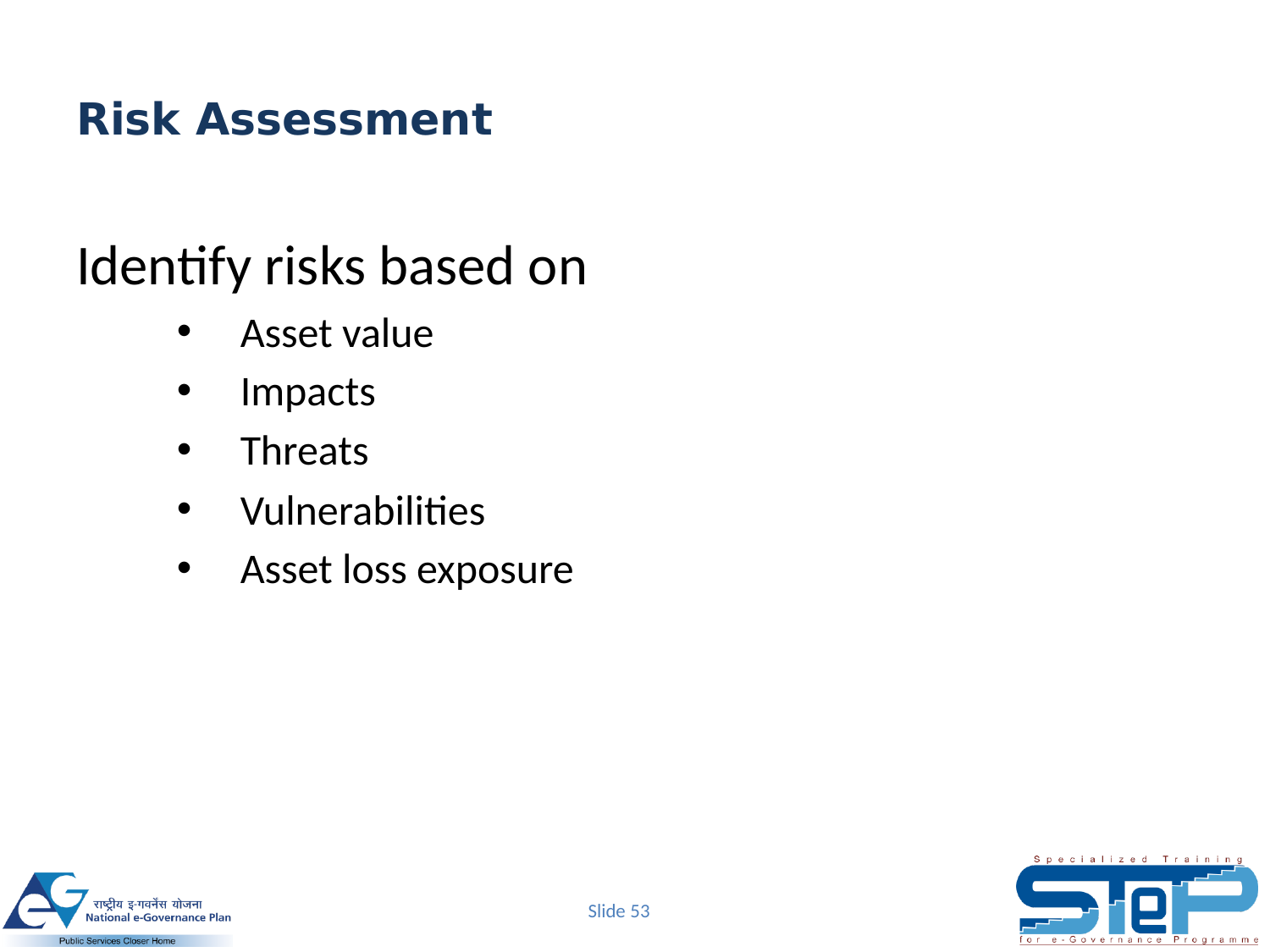

# Risk Assessment
Identify risks based on
Asset value
Impacts
Threats
Vulnerabilities
Asset loss exposure